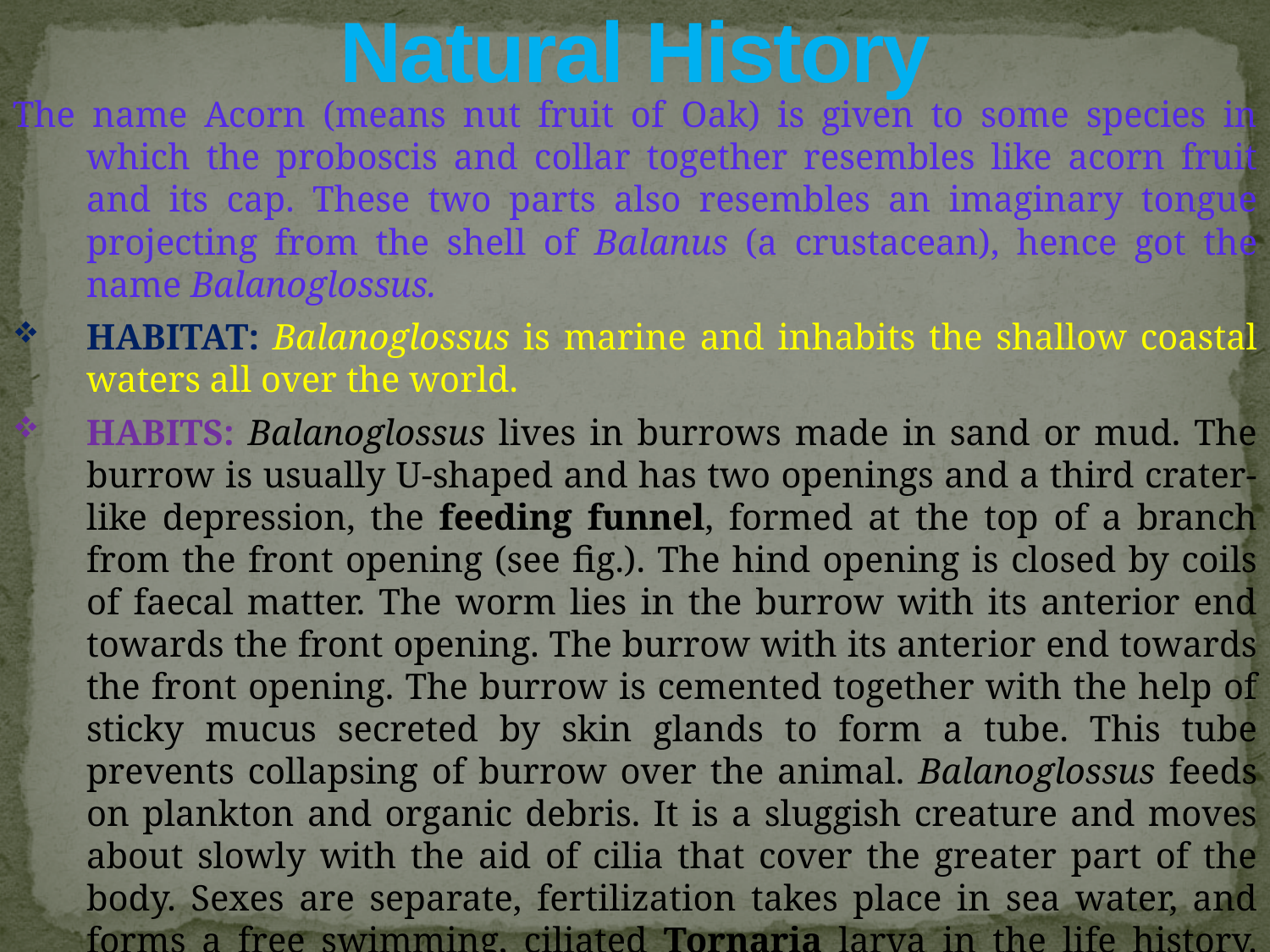

# Natural History
The name Acorn (means nut fruit of Oak) is given to some species in which the proboscis and collar together resembles like acorn fruit and its cap. These two parts also resembles an imaginary tongue projecting from the shell of Balanus (a crustacean), hence got the name Balanoglossus.
HABITAT: Balanoglossus is marine and inhabits the shallow coastal waters all over the world.
HABITS: Balanoglossus lives in burrows made in sand or mud. The burrow is usually U-shaped and has two openings and a third crater-like depression, the feeding funnel, formed at the top of a branch from the front opening (see fig.). The hind opening is closed by coils of faecal matter. The worm lies in the burrow with its anterior end towards the front opening. The burrow with its anterior end towards the front opening. The burrow is cemented together with the help of sticky mucus secreted by skin glands to form a tube. This tube prevents collapsing of burrow over the animal. Balanoglossus feeds on plankton and organic debris. It is a sluggish creature and moves about slowly with the aid of cilia that cover the greater part of the body. Sexes are separate, fertilization takes place in sea water, and forms a free swimming, ciliated Tornaria larva in the life history. Power of regeneration is well marked. Some species are phosphorescent also and another swarms on the surface of the sea.